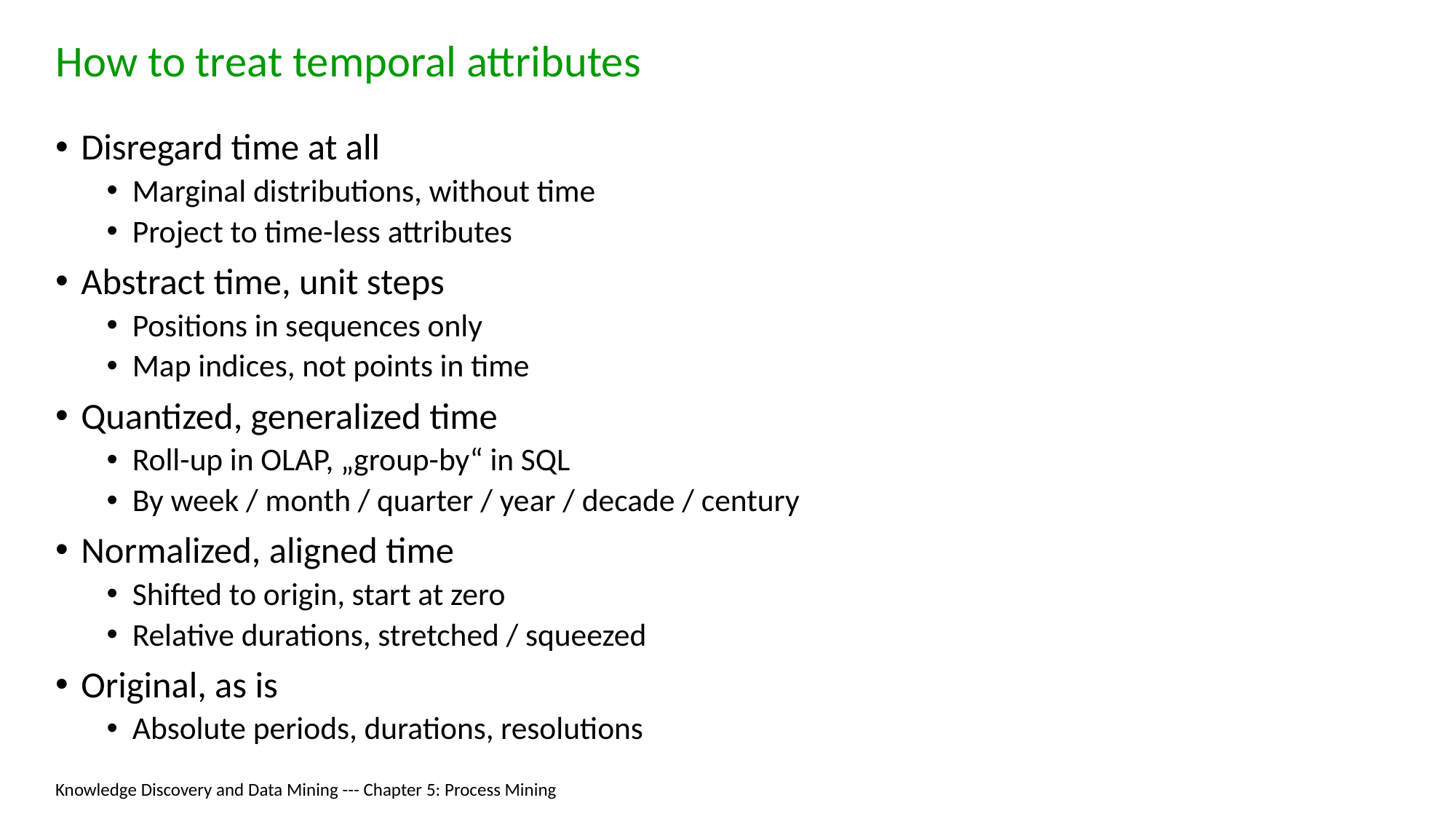

# How to treat temporal attributes
Disregard time at all
Marginal distributions, without time
Project to time-less attributes
Abstract time, unit steps
Positions in sequences only
Map indices, not points in time
Quantized, generalized time
Roll-up in OLAP, „group-by“ in SQL
By week / month / quarter / year / decade / century
Normalized, aligned time
Shifted to origin, start at zero
Relative durations, stretched / squeezed
Original, as is
Absolute periods, durations, resolutions
Knowledge Discovery and Data Mining --- Chapter 5: Process Mining
42